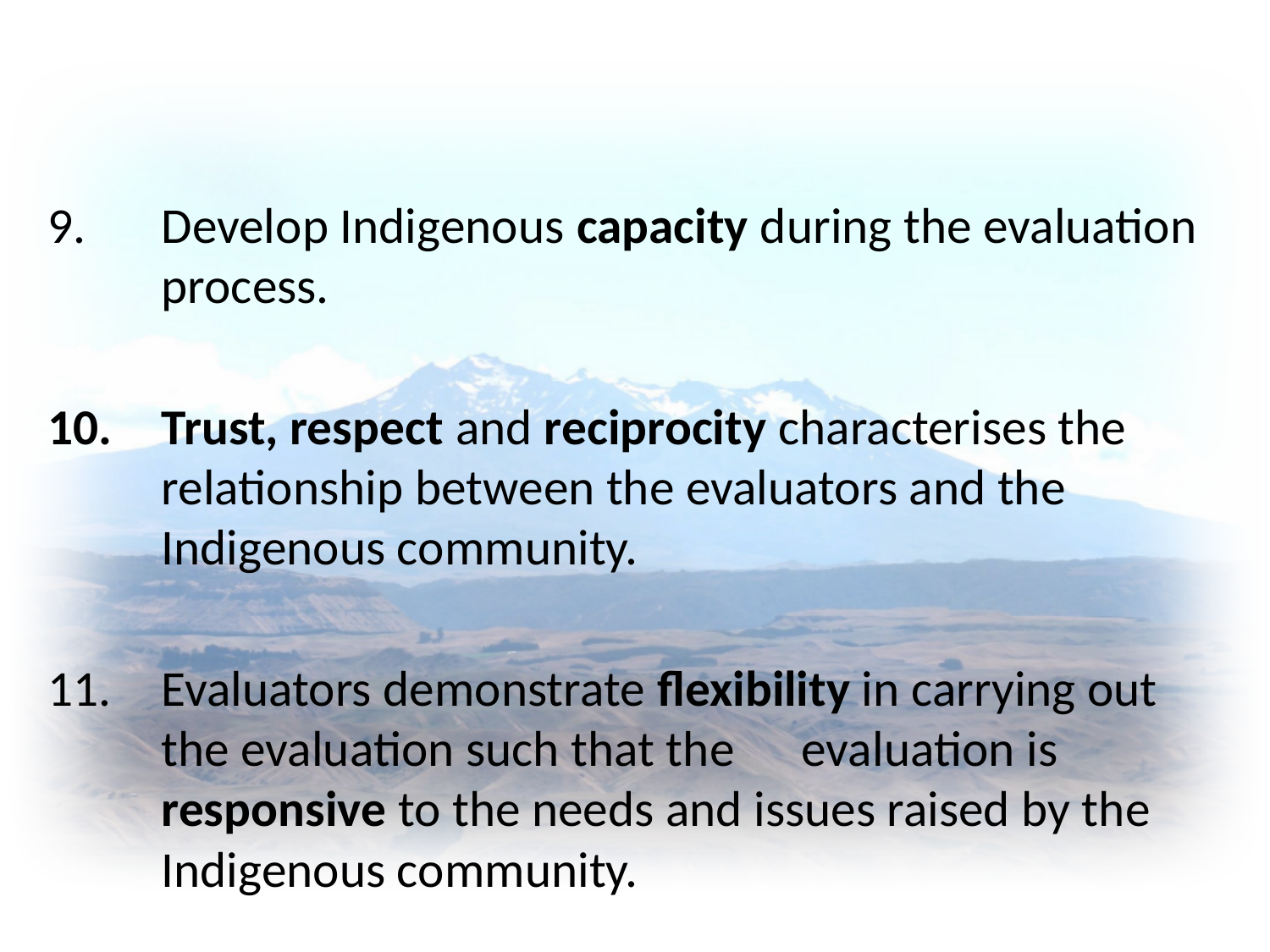

Develop Indigenous capacity during the evaluation process.

Trust, respect and reciprocity characterises the relationship between the evaluators and the Indigenous community.

Evaluators demonstrate flexibility in carrying out the evaluation such that the 	evaluation is responsive to the needs and issues raised by the Indigenous community.